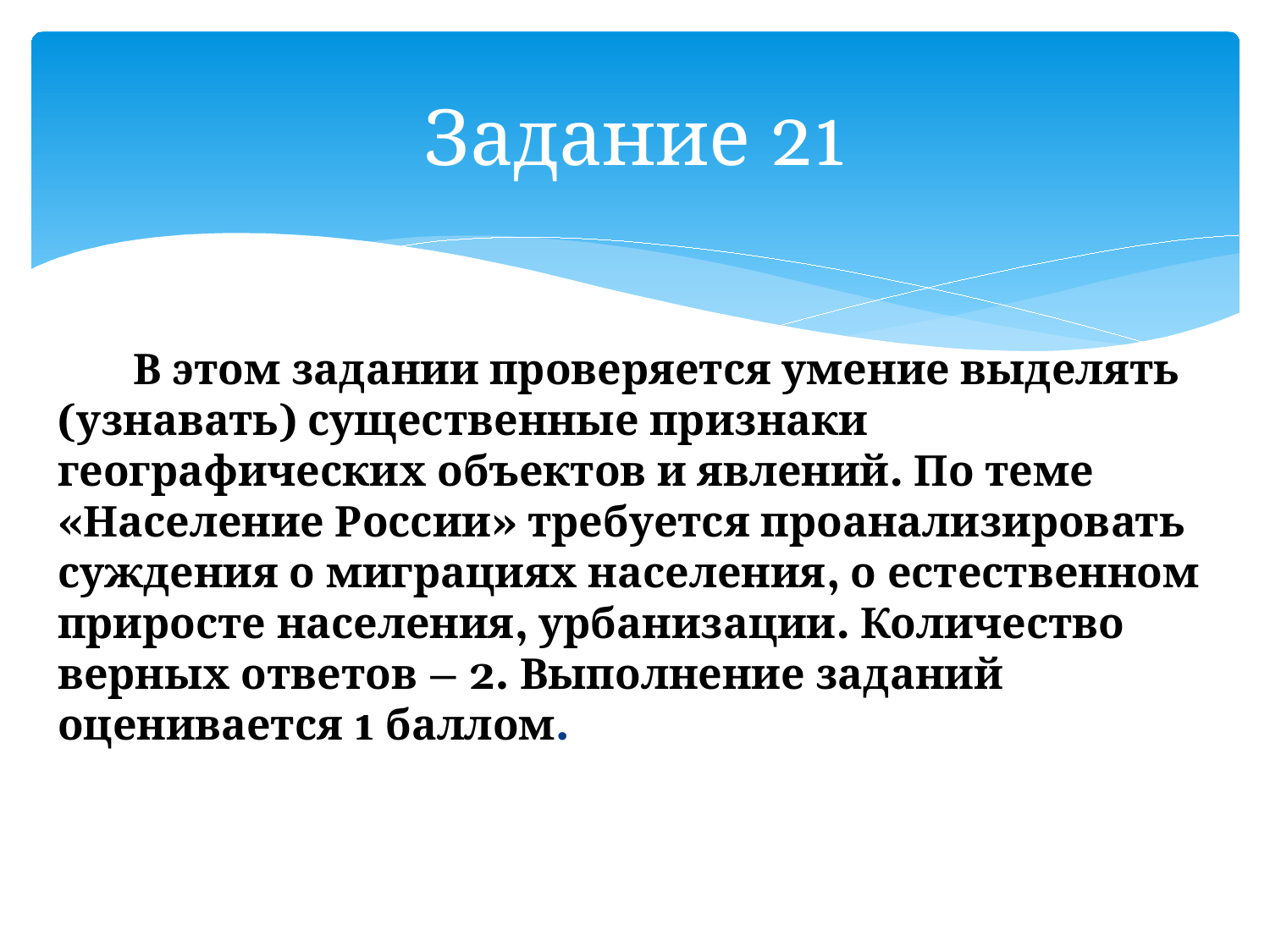

# Задание 21
       В этом задании проверяется умение выделять (узнавать) существенные признаки географических объектов и явлений. По теме «Население России» требуется проанализировать суждения о миграциях населения, о естественном приросте населения, урбанизации. Количество верных ответов – 2. Выполнение заданий оценивается 1 баллом.